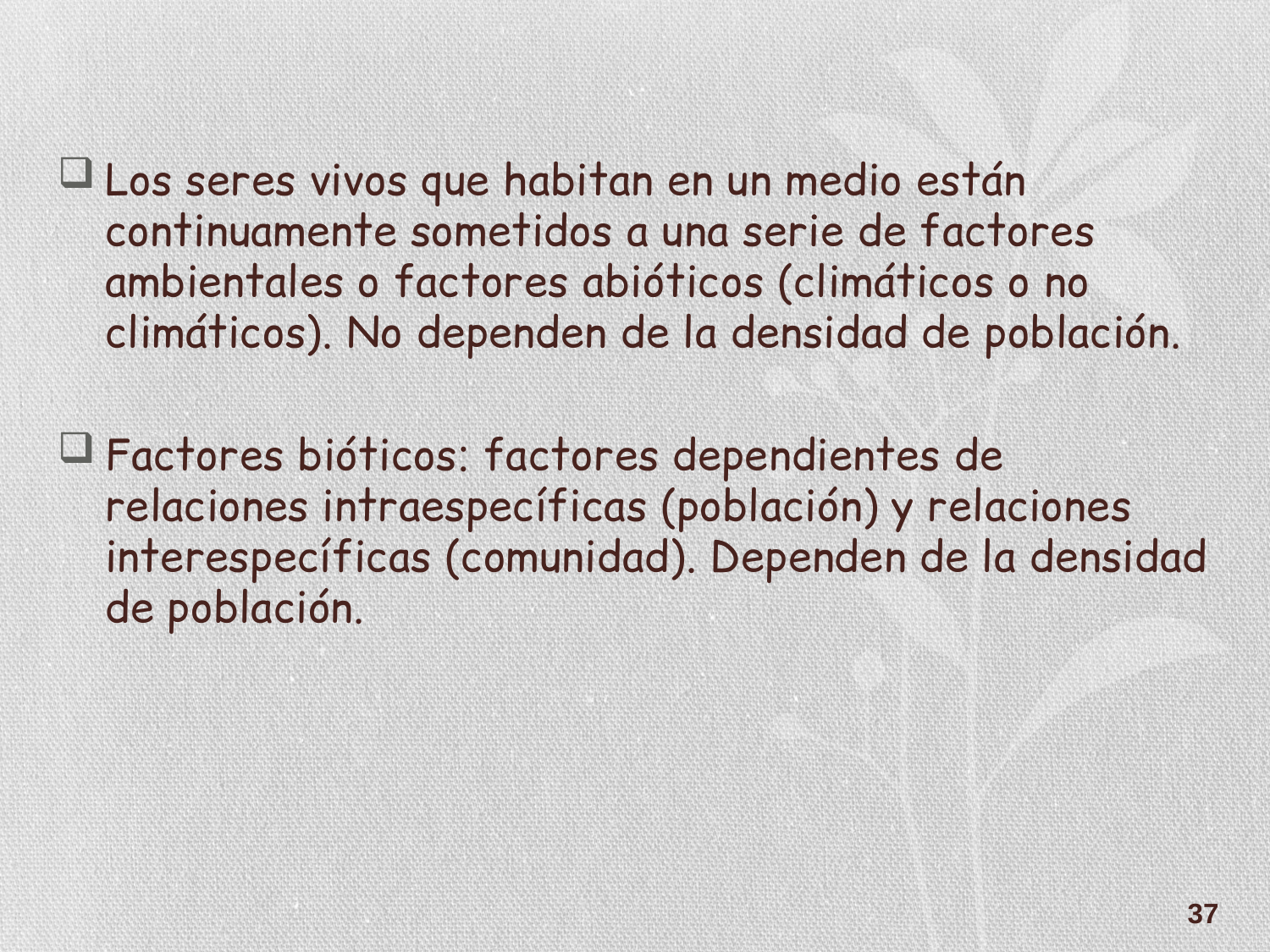

Los seres vivos que habitan en un medio están continuamente sometidos a una serie de factores ambientales o factores abióticos (climáticos o no climáticos). No dependen de la densidad de población.

Factores bióticos: factores dependientes de relaciones intraespecíficas (población) y relaciones interespecíficas (comunidad). Dependen de la densidad de población.
37